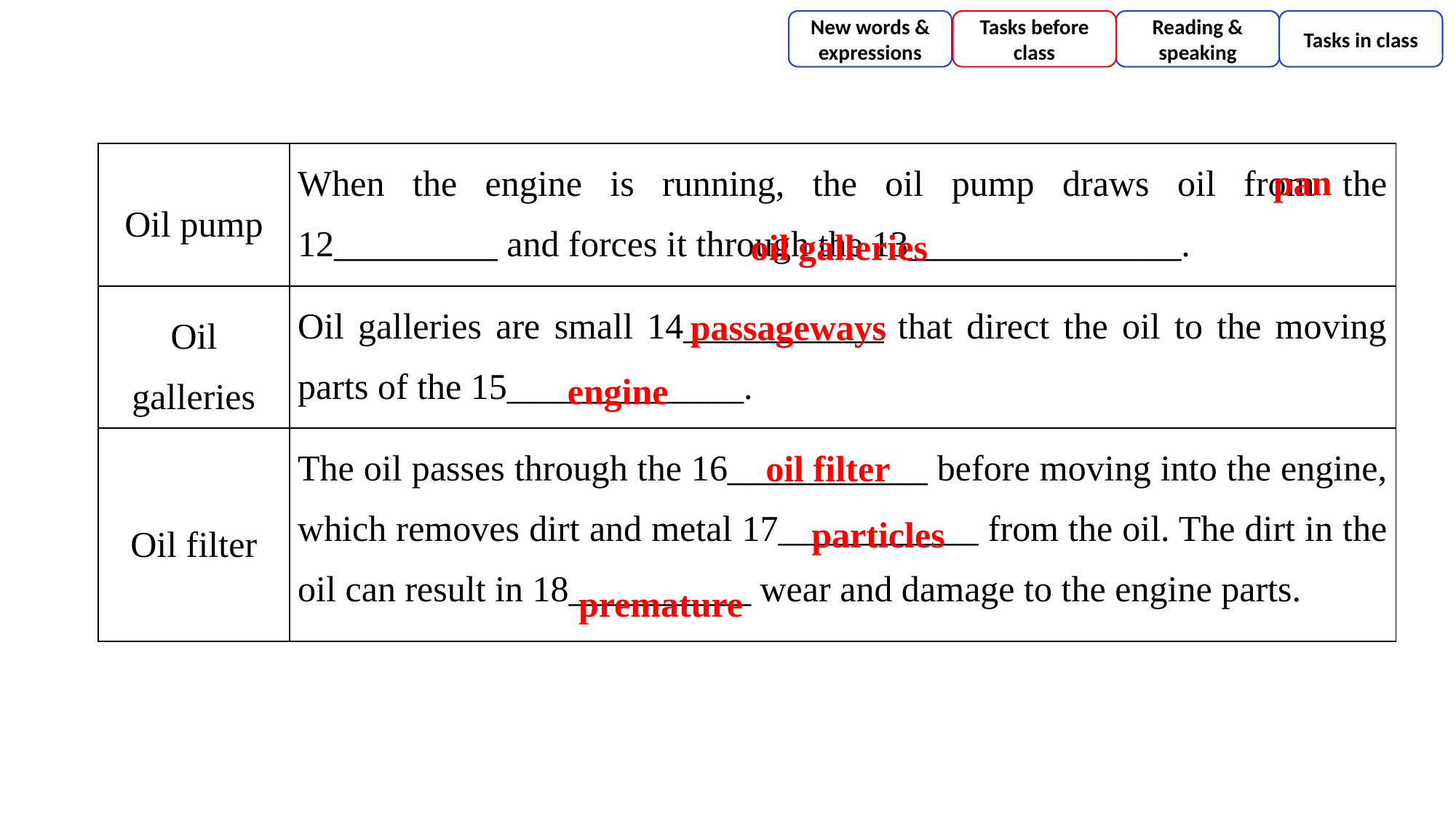

New words & expressions
Tasks before class
Reading & speaking
Tasks in class
| Oil pump | When the engine is running, the oil pump draws oil from the 12\_\_\_\_\_\_\_\_\_ and forces it through the 13\_\_\_\_\_\_\_\_\_\_\_\_\_\_\_. |
| --- | --- |
| Oil galleries | Oil galleries are small 14\_\_\_\_\_\_\_\_\_\_\_ that direct the oil to the moving parts of the 15\_\_\_\_\_\_\_\_\_\_\_\_\_. |
| Oil filter | The oil passes through the 16\_\_\_\_\_\_\_\_\_\_\_ before moving into the engine, which removes dirt and metal 17\_\_\_\_\_\_\_\_\_\_\_ from the oil. The dirt in the oil can result in 18\_\_\_\_\_\_\_\_\_\_ wear and damage to the engine parts. |
pan
oil galleries
passageways
engine
oil filter
particles
premature